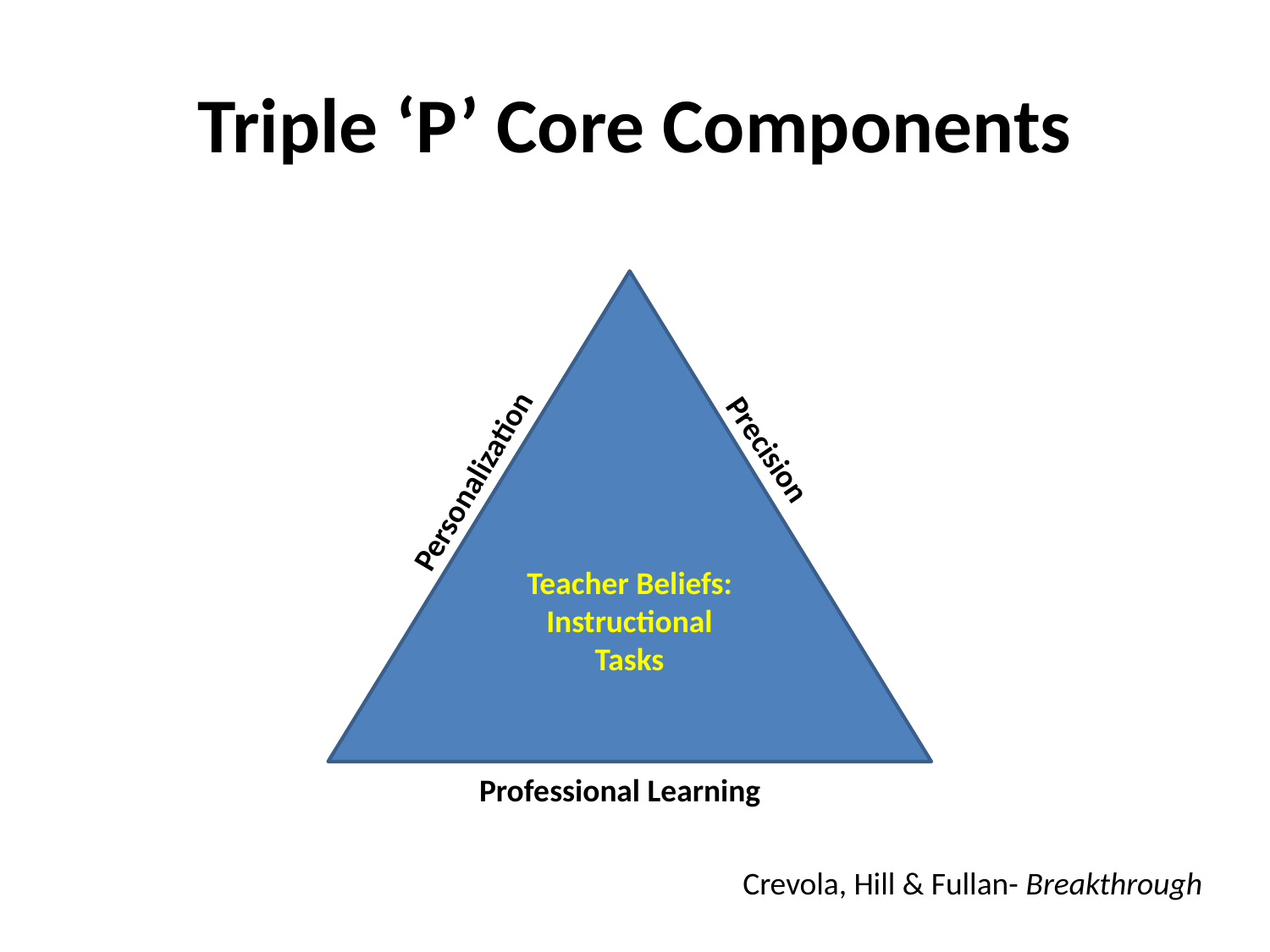

Triple ‘P’ Core Components

Personalization
Precision
Teacher Beliefs: Instructional Tasks
Professional Learning
Crevola, Hill & Fullan- Breakthrough